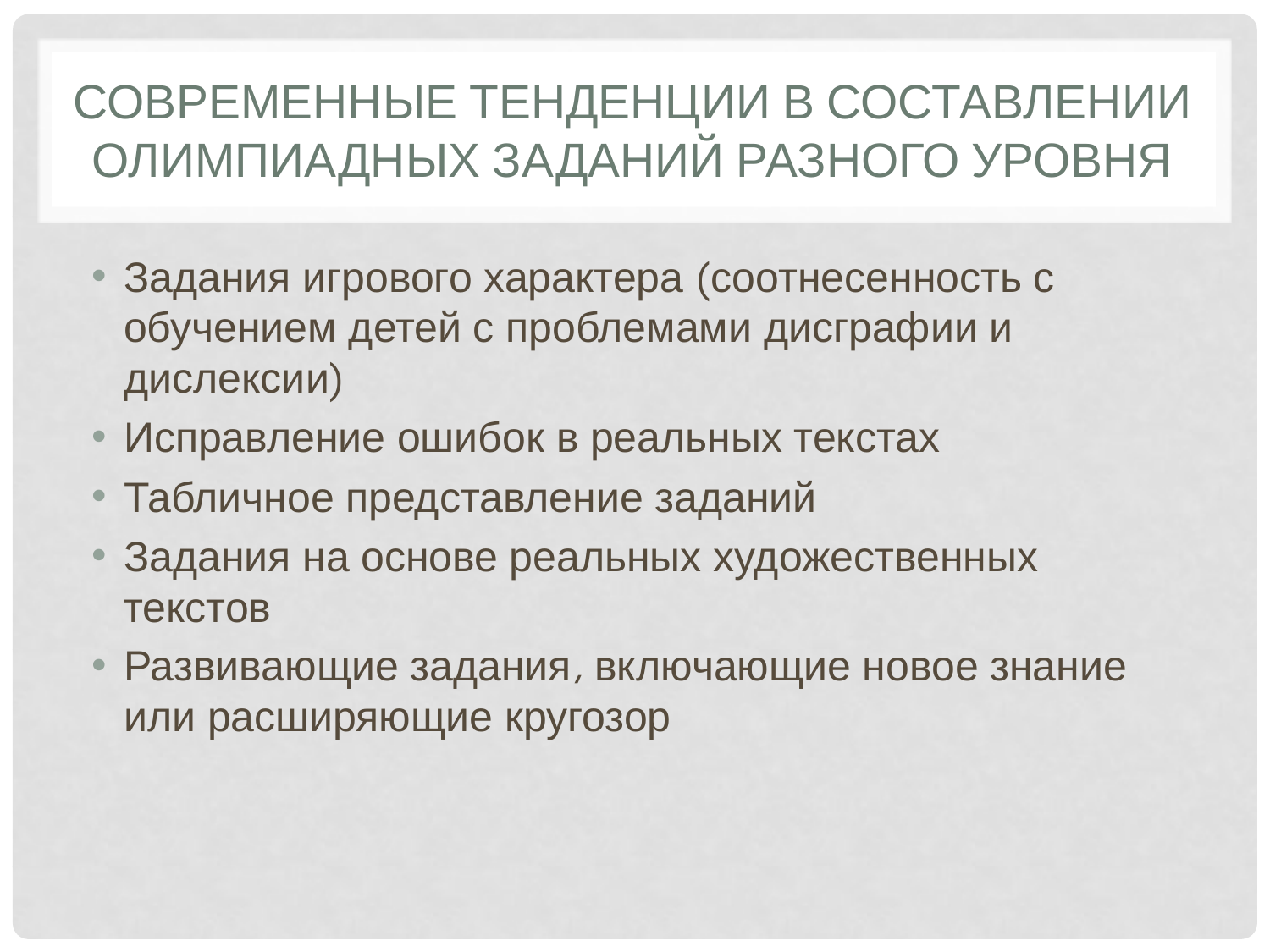

# Современные тенденции в составлении олимпиадных заданий разного уровня
Задания игрового характера (соотнесенность с обучением детей с проблемами дисграфии и дислексии)
Исправление ошибок в реальных текстах
Табличное представление заданий
Задания на основе реальных художественных текстов
Развивающие задания, включающие новое знание или расширяющие кругозор